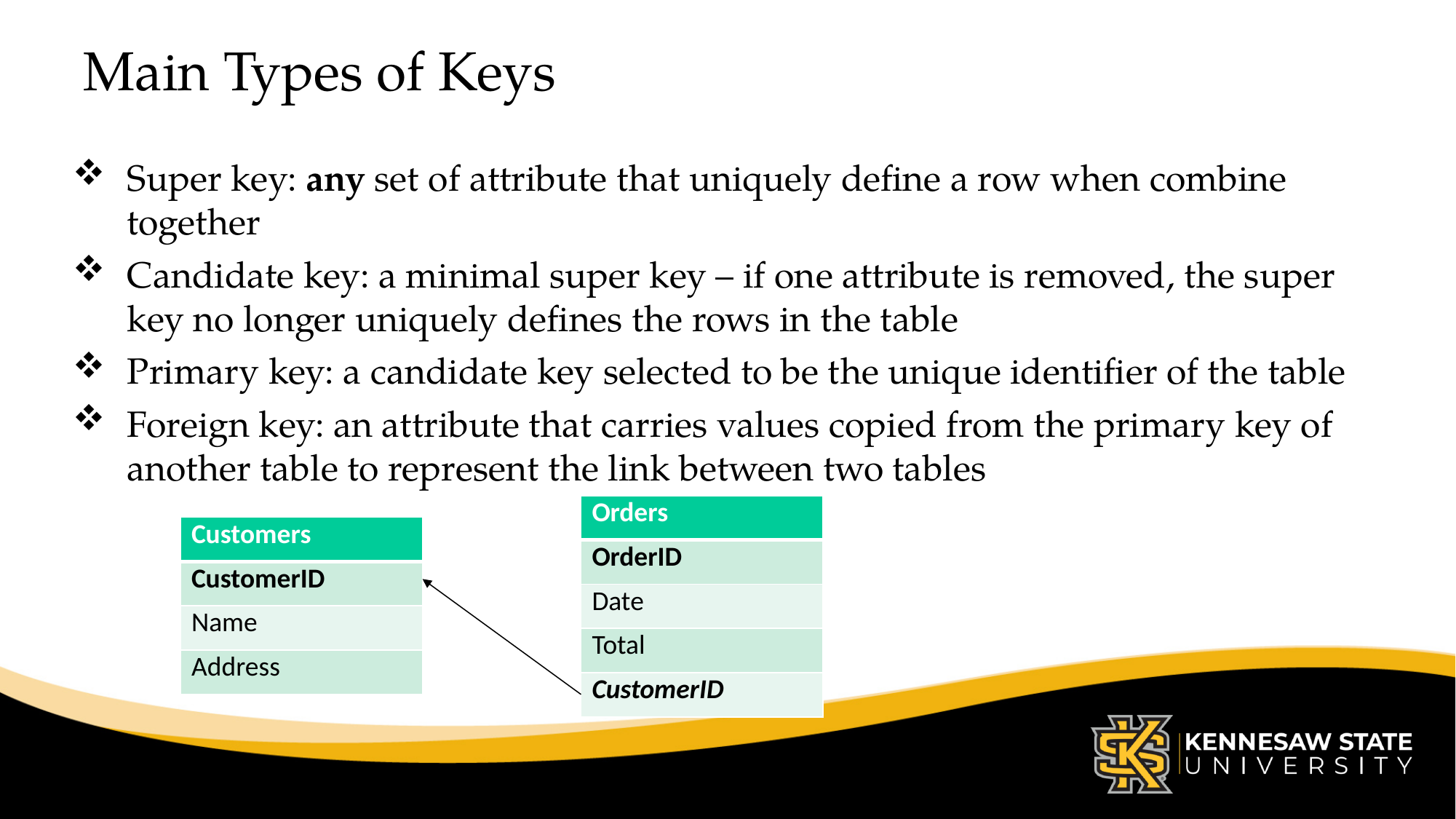

# Main Types of Keys
Super key: any set of attribute that uniquely define a row when combine together
Candidate key: a minimal super key – if one attribute is removed, the super key no longer uniquely defines the rows in the table
Primary key: a candidate key selected to be the unique identifier of the table
Foreign key: an attribute that carries values copied from the primary key of another table to represent the link between two tables
| Orders |
| --- |
| OrderID |
| Date |
| Total |
| CustomerID |
| Customers |
| --- |
| CustomerID |
| Name |
| Address |